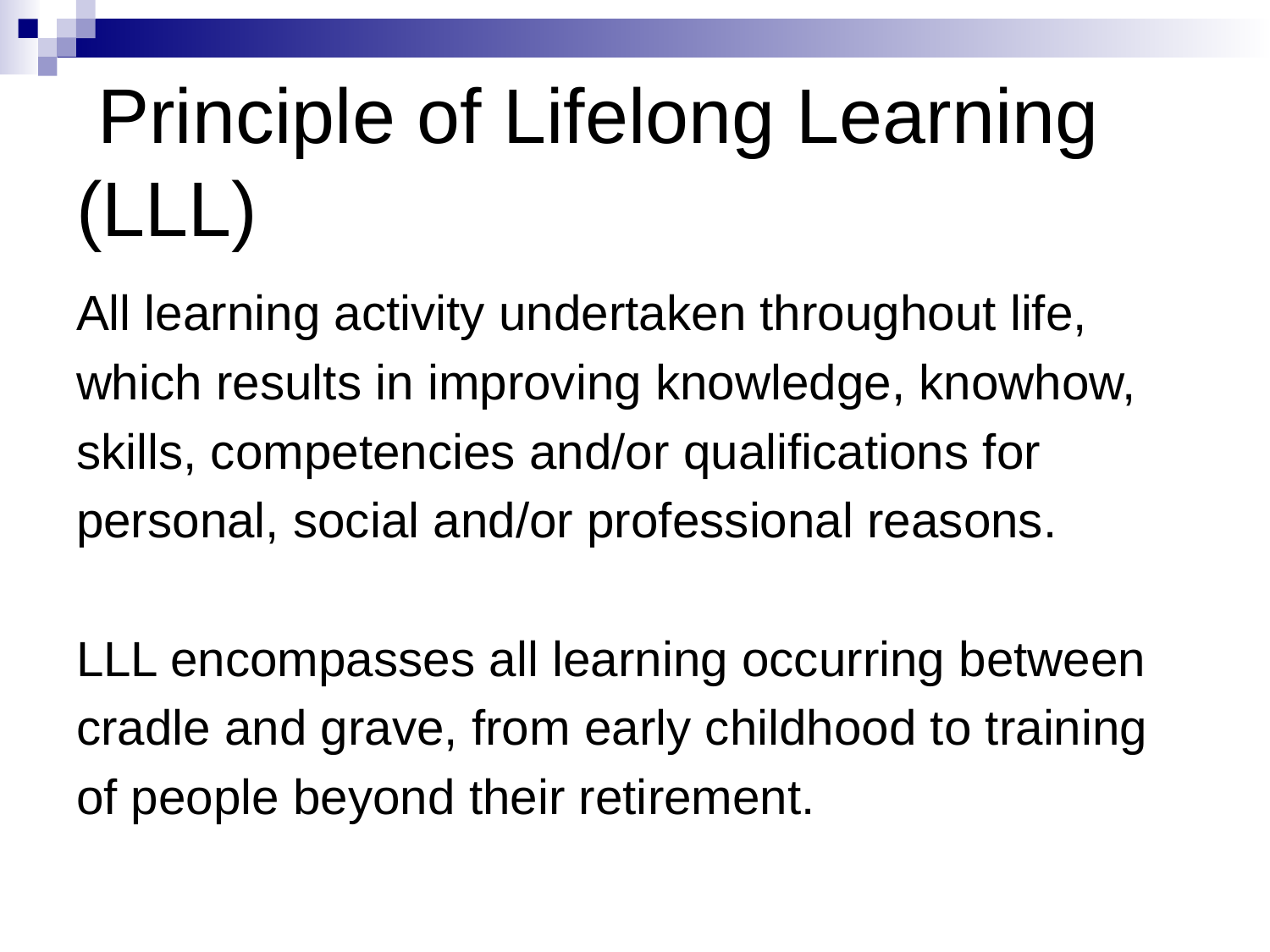

# Principle of Lifelong Learning (LLL)
All learning activity undertaken throughout life,
which results in improving knowledge, knowhow,
skills, competencies and/or qualifications for
personal, social and/or professional reasons.

LLL encompasses all learning occurring between
cradle and grave, from early childhood to training
of people beyond their retirement.